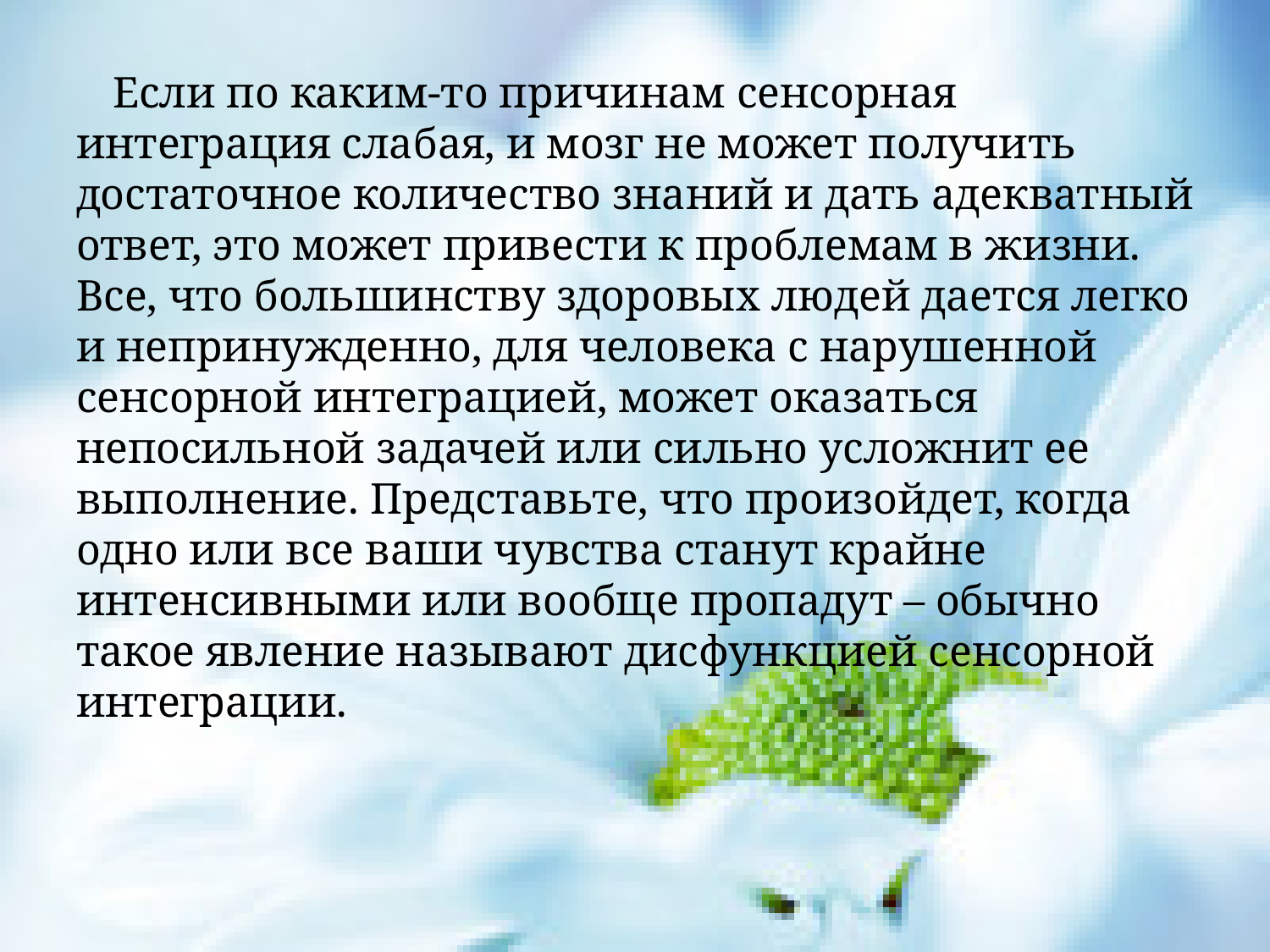

Если по каким-то причинам сенсорная интеграция слабая, и мозг не может получить достаточное количество знаний и дать адекватный ответ, это может привести к проблемам в жизни. Все, что большинству здоровых людей дается легко и непринужденно, для человека с нарушенной сенсорной интеграцией, может оказаться непосильной задачей или сильно усложнит ее выполнение. Представьте, что произойдет, когда одно или все ваши чувства станут крайне интенсивными или вообще пропадут – обычно такое явление называют дисфункцией сенсорной интеграции.